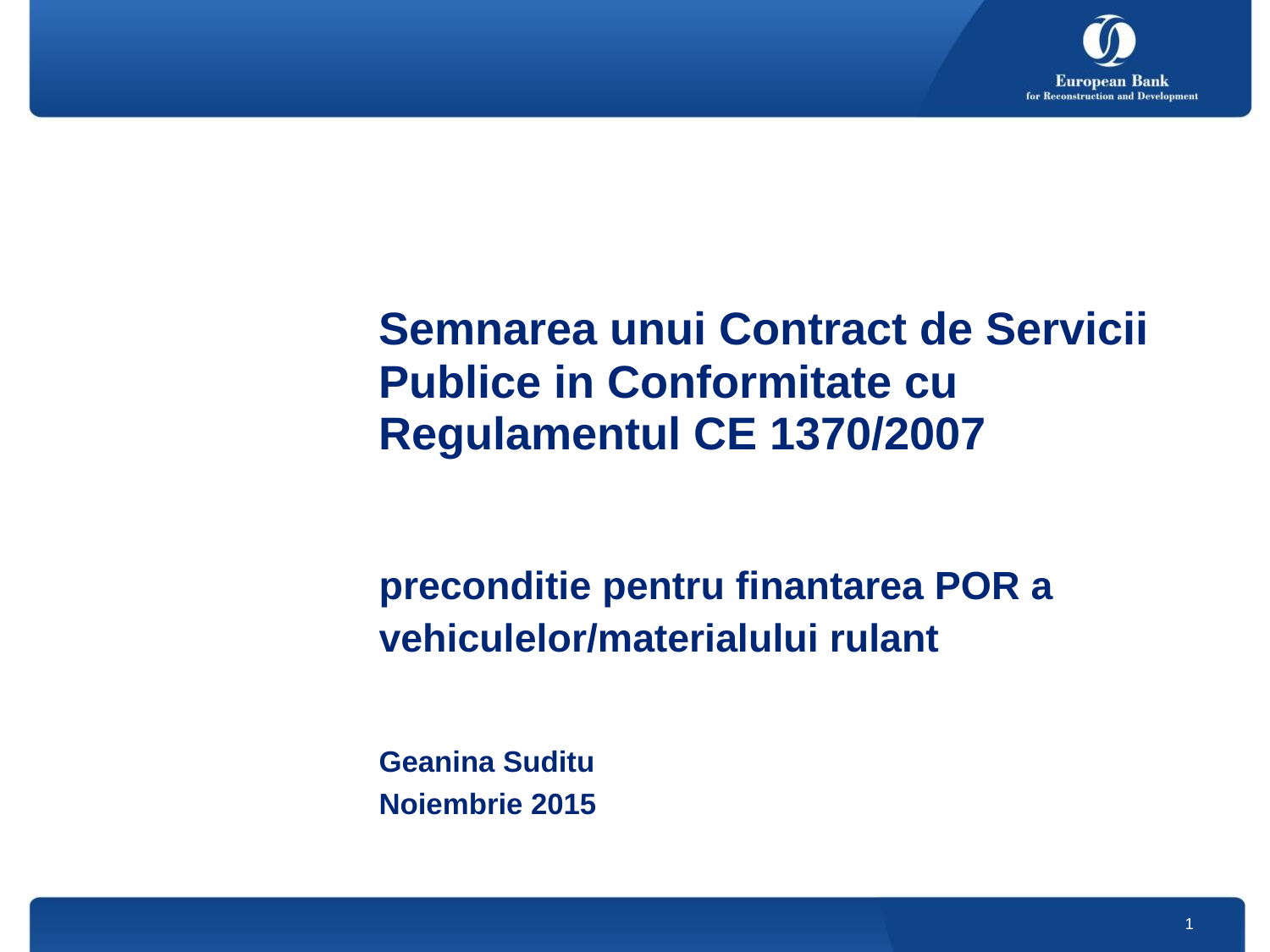

Semnarea unui Contract de Servicii Publice in Conformitate cu Regulamentul CE 1370/2007

preconditie pentru finantarea POR a vehiculelor/materialului rulant

Geanina Suditu
Noiembrie 2015
1